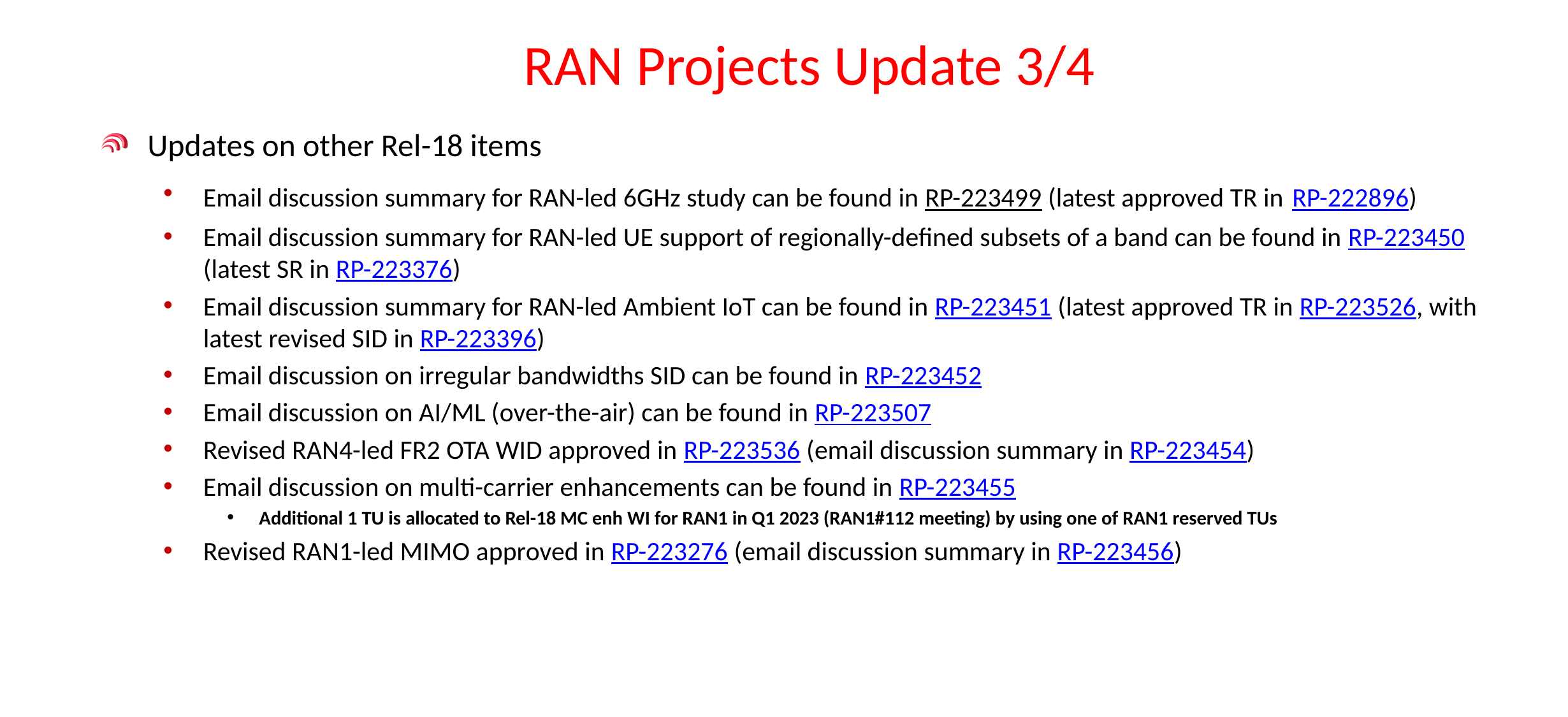

# RAN Projects Update 3/4
Updates on other Rel-18 items
Email discussion summary for RAN-led 6GHz study can be found in RP-223499 (latest approved TR in RP-222896)
Email discussion summary for RAN-led UE support of regionally-defined subsets of a band can be found in RP-223450 (latest SR in RP-223376)
Email discussion summary for RAN-led Ambient IoT can be found in RP-223451 (latest approved TR in RP-223526, with latest revised SID in RP-223396)
Email discussion on irregular bandwidths SID can be found in RP-223452
Email discussion on AI/ML (over-the-air) can be found in RP-223507
Revised RAN4-led FR2 OTA WID approved in RP-223536 (email discussion summary in RP-223454)
Email discussion on multi-carrier enhancements can be found in RP-223455
Additional 1 TU is allocated to Rel-18 MC enh WI for RAN1 in Q1 2023 (RAN1#112 meeting) by using one of RAN1 reserved TUs
Revised RAN1-led MIMO approved in RP-223276 (email discussion summary in RP-223456)